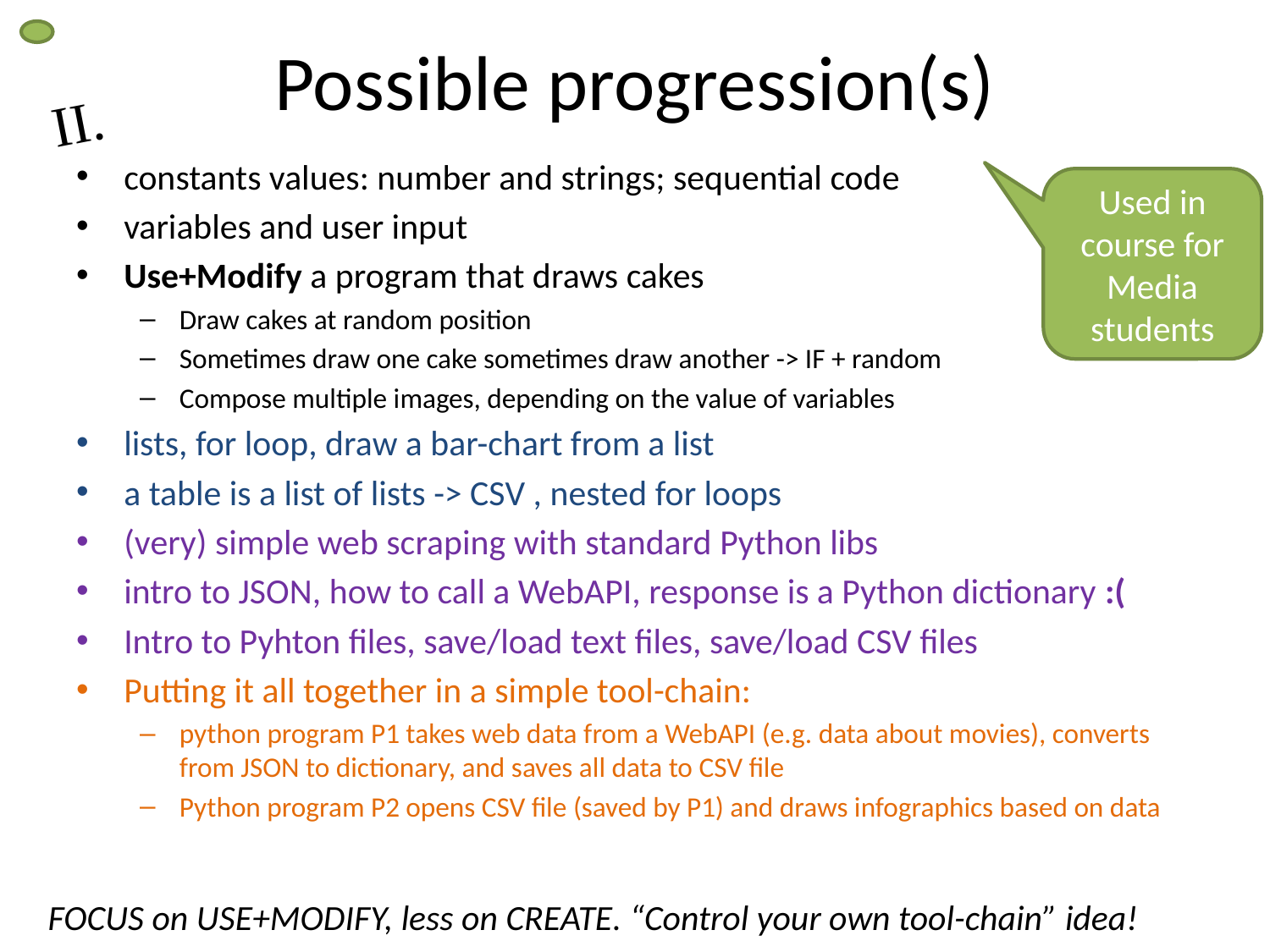

# Possible progression(s)

II.
constants values: number and strings; sequential code
variables and user input
Use+Modify a program that draws cakes
Draw cakes at random position
Sometimes draw one cake sometimes draw another -> IF + random
Compose multiple images, depending on the value of variables
lists, for loop, draw a bar-chart from a list
a table is a list of lists -> CSV , nested for loops
(very) simple web scraping with standard Python libs
intro to JSON, how to call a WebAPI, response is a Python dictionary :(
Intro to Pyhton files, save/load text files, save/load CSV files
Putting it all together in a simple tool-chain:
python program P1 takes web data from a WebAPI (e.g. data about movies), converts from JSON to dictionary, and saves all data to CSV file
Python program P2 opens CSV file (saved by P1) and draws infographics based on data
Used in course for Media students
FOCUS on USE+MODIFY, less on CREATE. “Control your own tool-chain” idea!